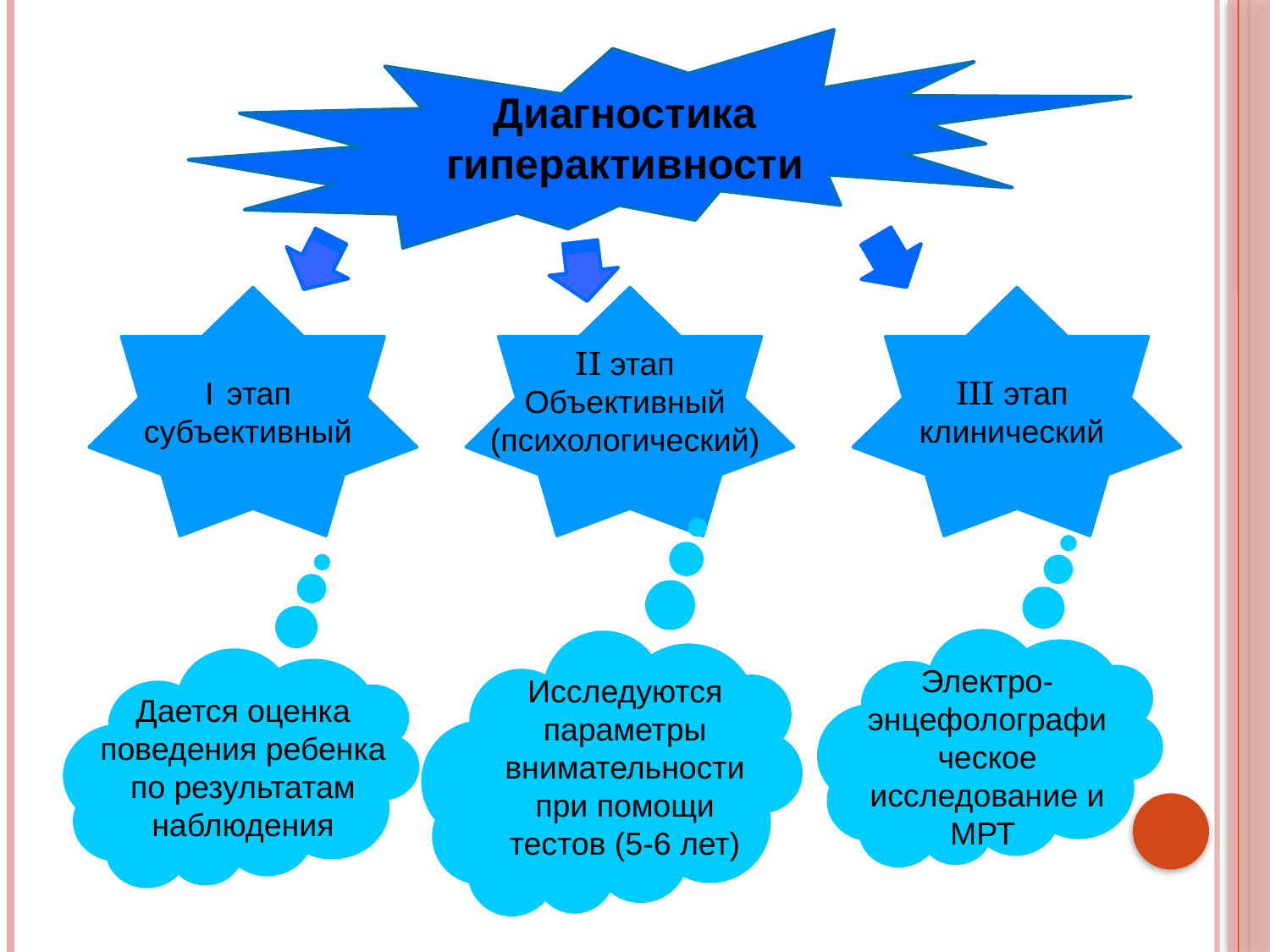

Диагностика гиперактивности

II этап
Объективный
(психологический)
I этап
субъективный
III этап
клинический

Электро-энцефолографическое исследование и МРТ
Исследуются параметры внимательности при помощи тестов (5-6 лет)
Дается оценка поведения ребенка по результатам наблюдения